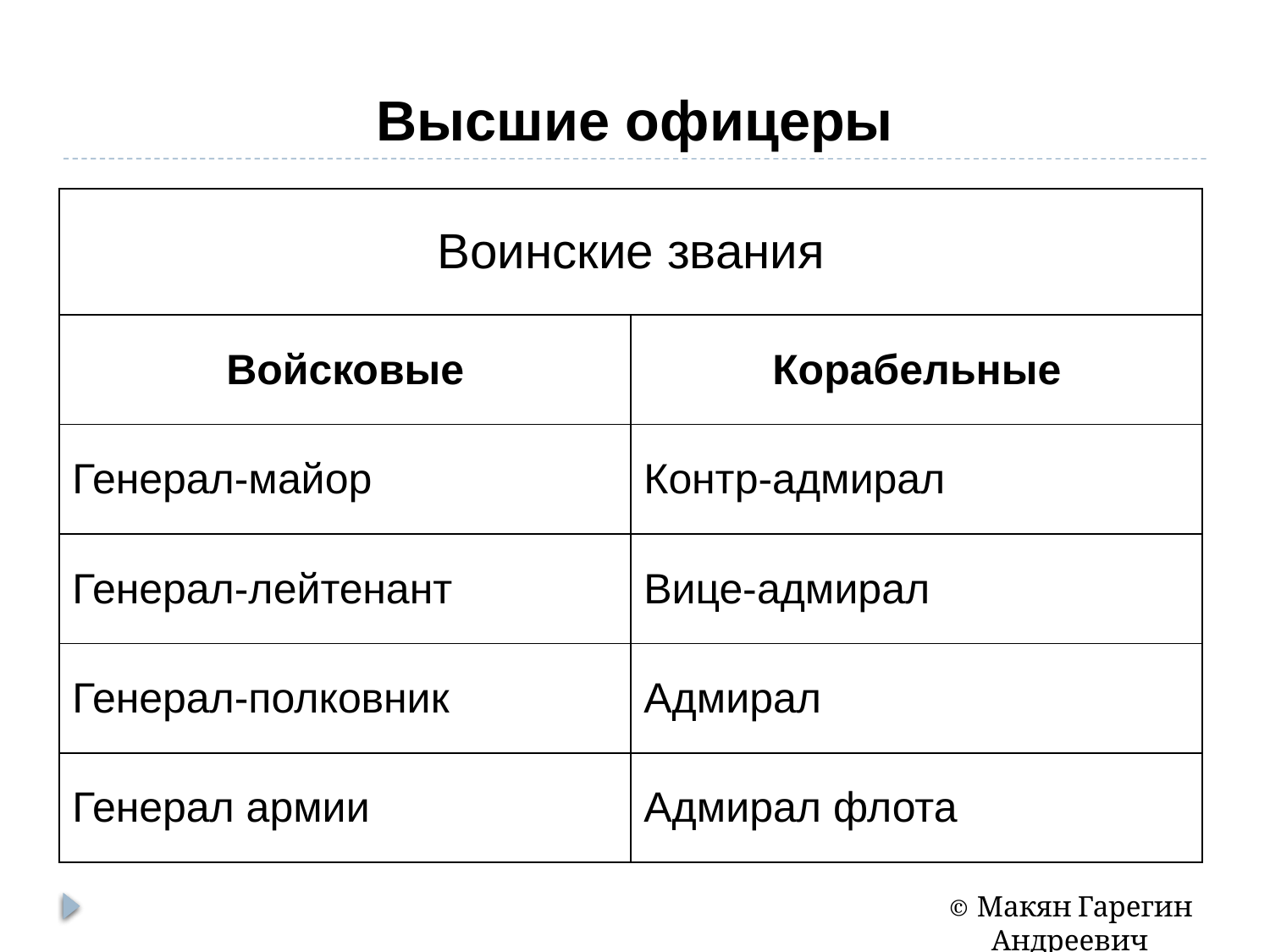

# Высшие офицеры
| Воинские звания |  |
| --- | --- |
| Войсковые | Корабельные |
| Генерал-майор | Контр-адмирал |
| Генерал-лейтенант | Вице-адмирал |
| Генерал-полковник | Адмирал |
| Генерал армии | Адмирал флота |
© Макян Гарегин Андреевич